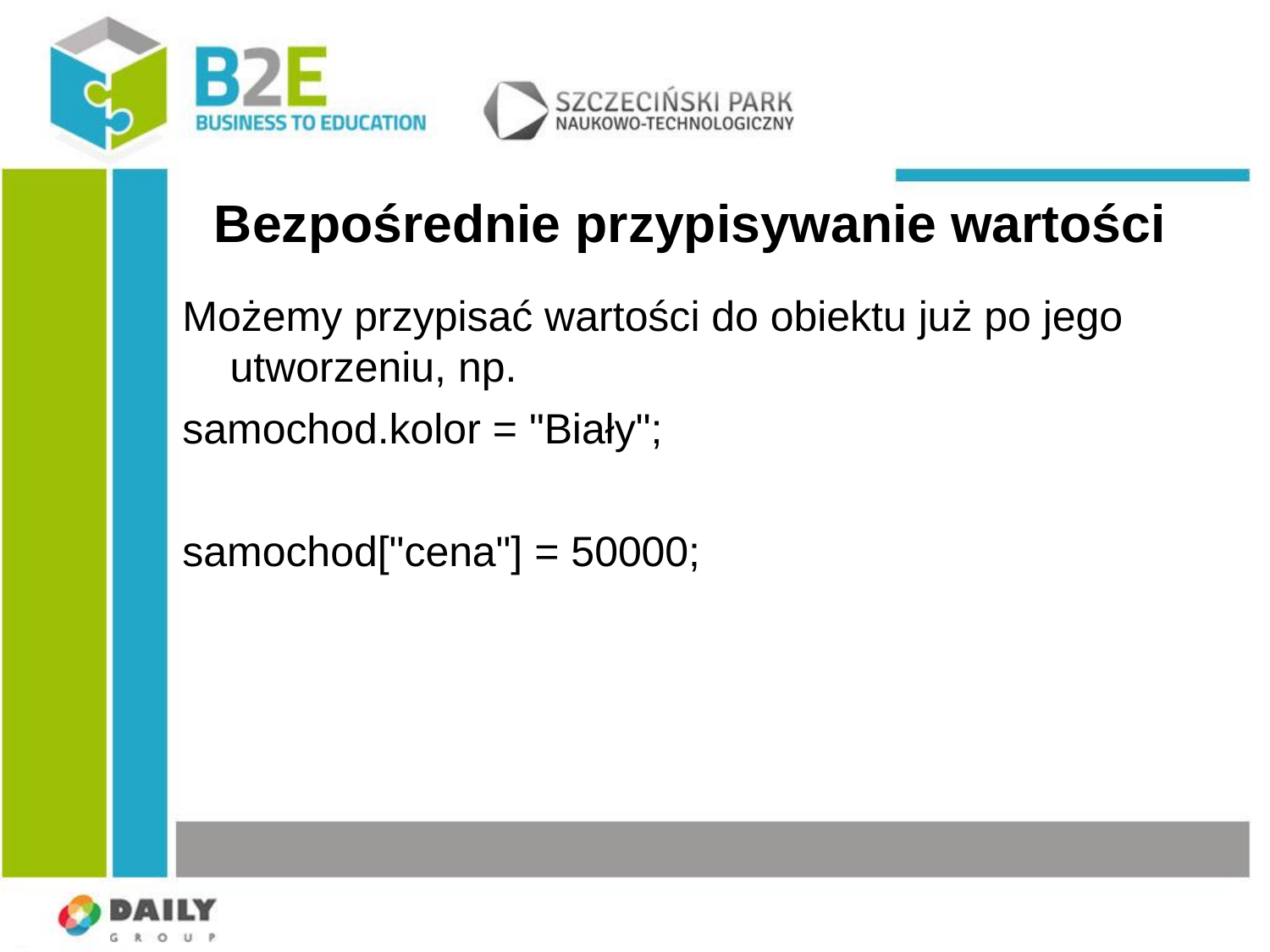

# Bezpośrednie przypisywanie wartości
Możemy przypisać wartości do obiektu już po jego utworzeniu, np.
samochod.kolor = "Biały";

samochod["cena"] = 50000;